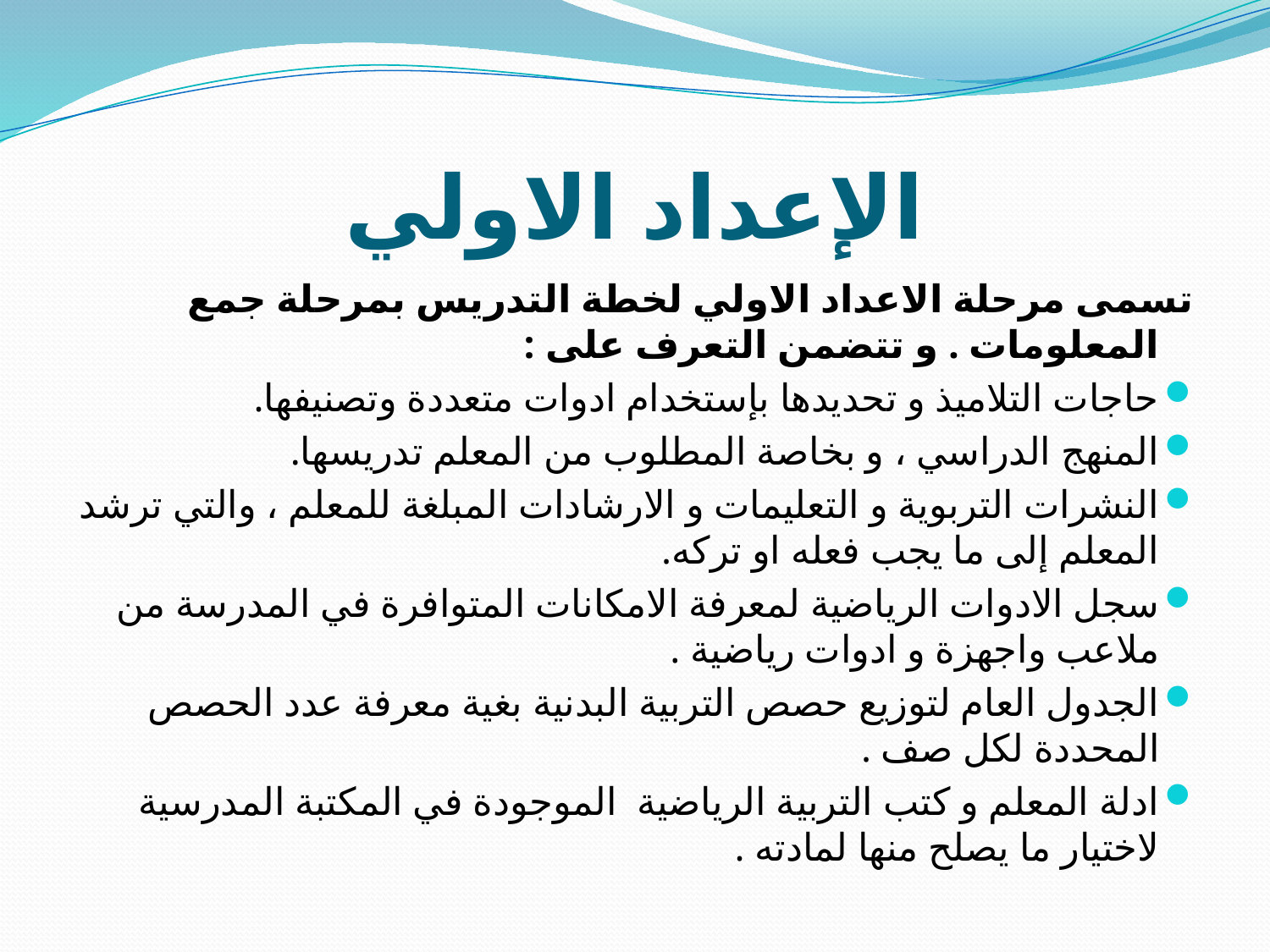

# الإعداد الاولي
تسمى مرحلة الاعداد الاولي لخطة التدريس بمرحلة جمع المعلومات . و تتضمن التعرف على :
حاجات التلاميذ و تحديدها بإستخدام ادوات متعددة وتصنيفها.
المنهج الدراسي ، و بخاصة المطلوب من المعلم تدريسها.
النشرات التربوية و التعليمات و الارشادات المبلغة للمعلم ، والتي ترشد المعلم إلى ما يجب فعله او تركه.
سجل الادوات الرياضية لمعرفة الامكانات المتوافرة في المدرسة من ملاعب واجهزة و ادوات رياضية .
الجدول العام لتوزيع حصص التربية البدنية بغية معرفة عدد الحصص المحددة لكل صف .
ادلة المعلم و كتب التربية الرياضية  الموجودة في المكتبة المدرسية لاختيار ما يصلح منها لمادته .